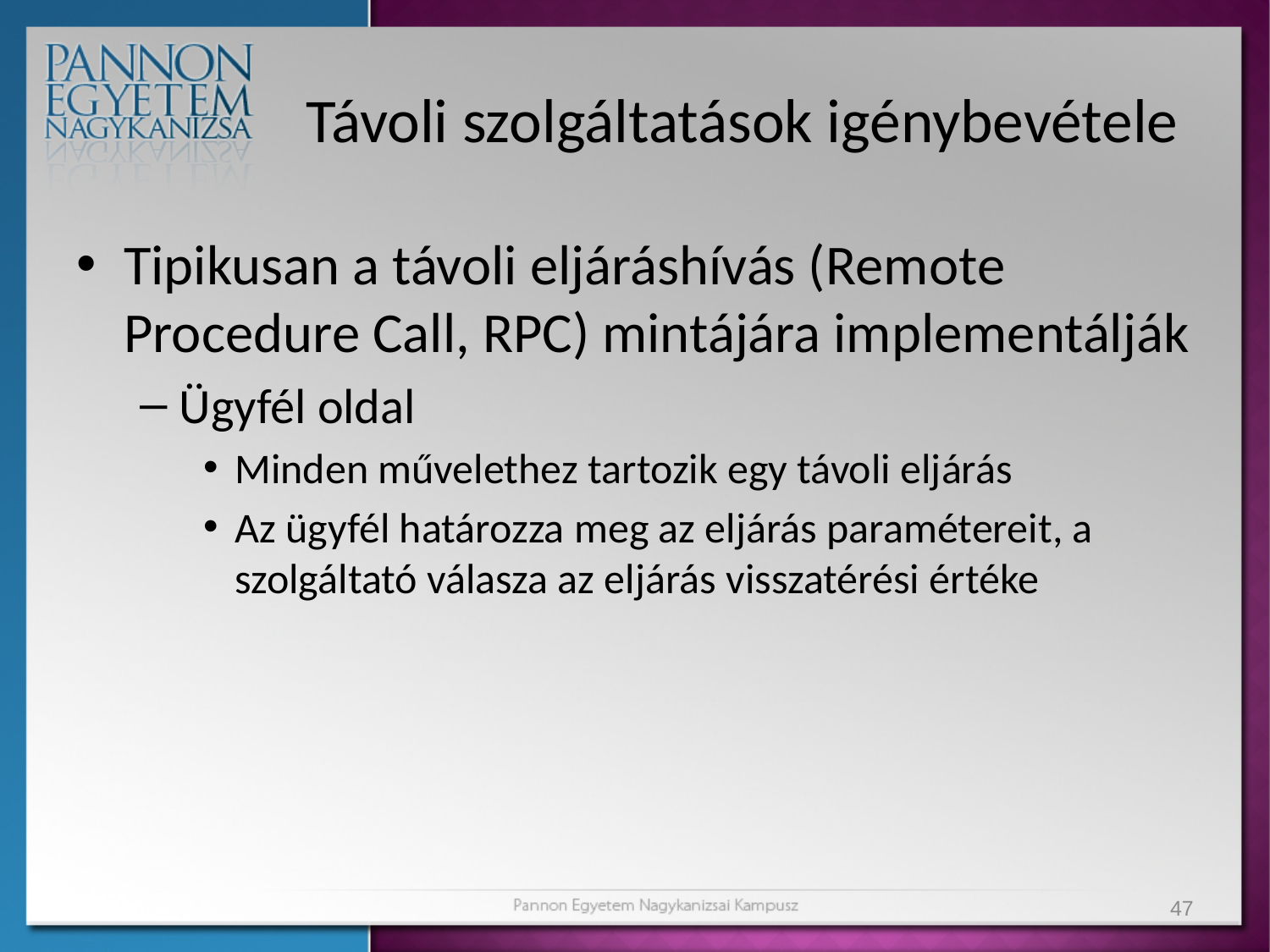

# Távoli szolgáltatások igénybevétele
Tipikusan a távoli eljáráshívás (Remote Procedure Call, RPC) mintájára implementálják
Ügyfél oldal
Minden művelethez tartozik egy távoli eljárás
Az ügyfél határozza meg az eljárás paramétereit, a szolgáltató válasza az eljárás visszatérési értéke
47